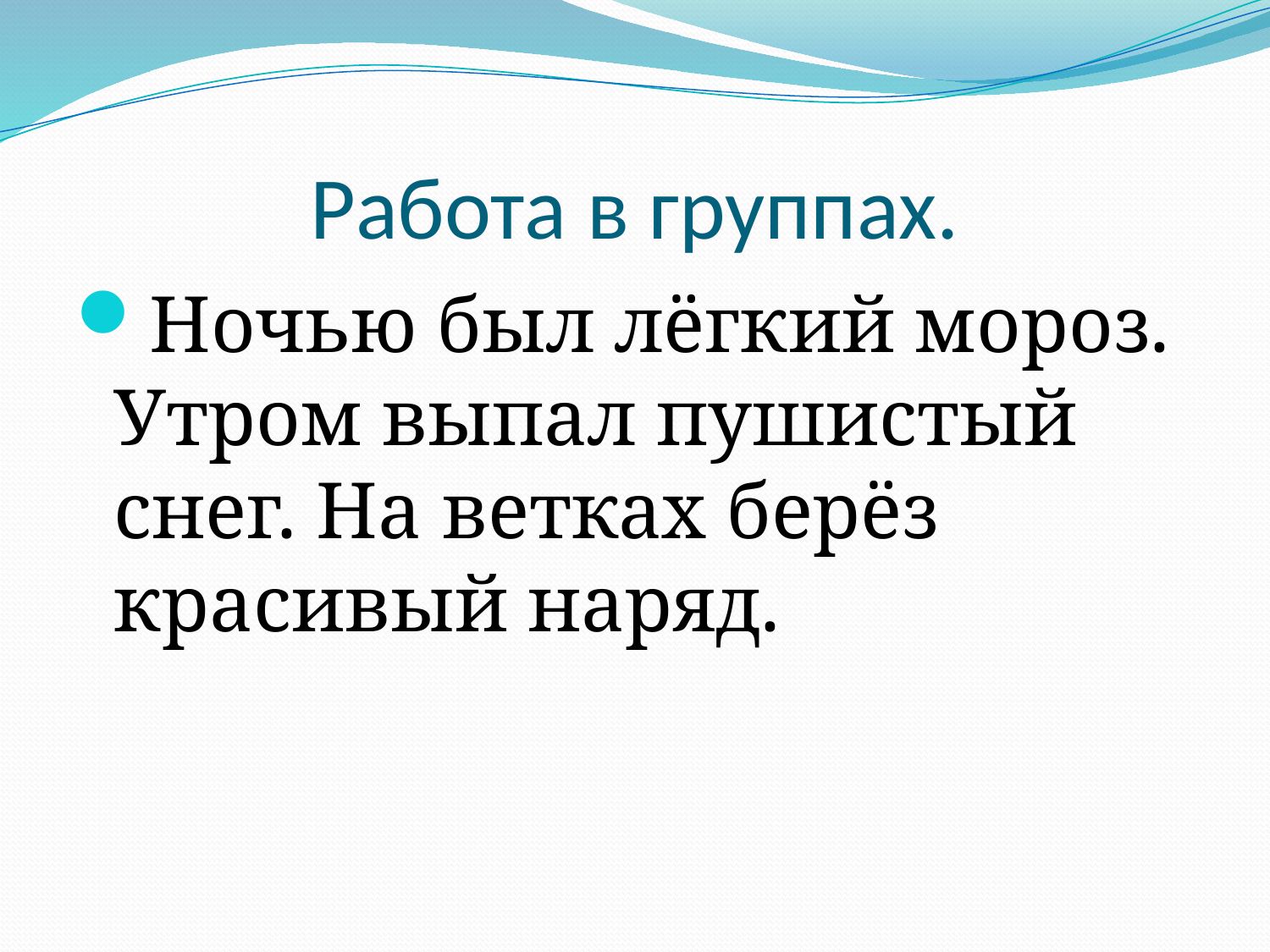

# Работа в группах.
Ночью был лёгкий мороз. Утром выпал пушистый  снег. На ветках берёз красивый наряд.